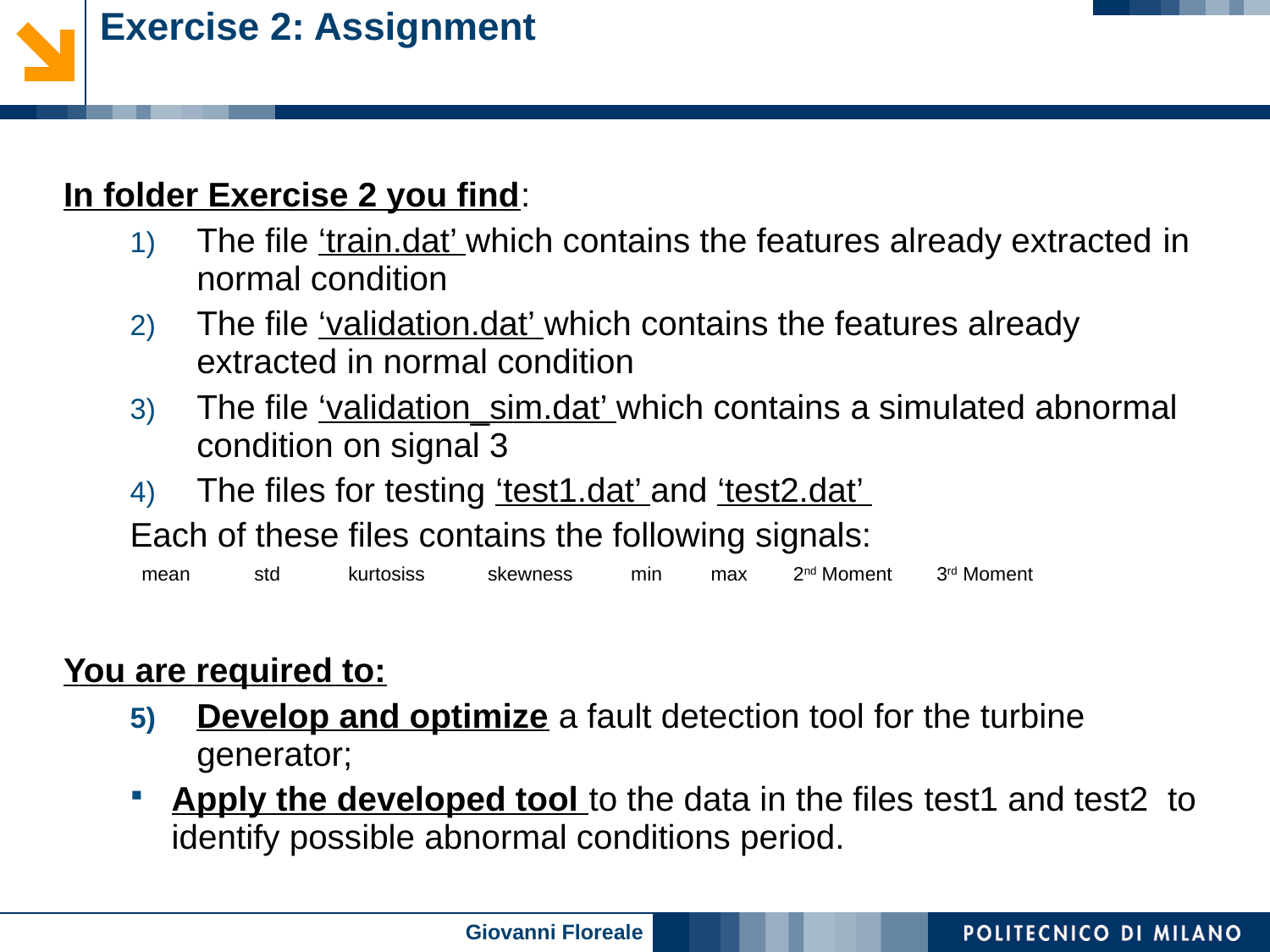

# Exercise 2: Assignment
In folder Exercise 2 you find:
The file ‘train.dat’ which contains the features already extracted in normal condition
The file ‘validation.dat’ which contains the features already extracted in normal condition
The file ‘validation_sim.dat’ which contains a simulated abnormal condition on signal 3
The files for testing ‘test1.dat’ and ‘test2.dat’
Each of these files contains the following signals:

You are required to:
Develop and optimize a fault detection tool for the turbine generator;
Apply the developed tool to the data in the files test1 and test2 to identify possible abnormal conditions period.
| Col 1 | Col 2 | Col 3 | Col 4 | Col 5 | Col 6 | Col 7 | Col 8 |
| --- | --- | --- | --- | --- | --- | --- | --- |
| mean | std | kurtosiss | skewness | min | max | 2nd Moment | 3rd Moment |